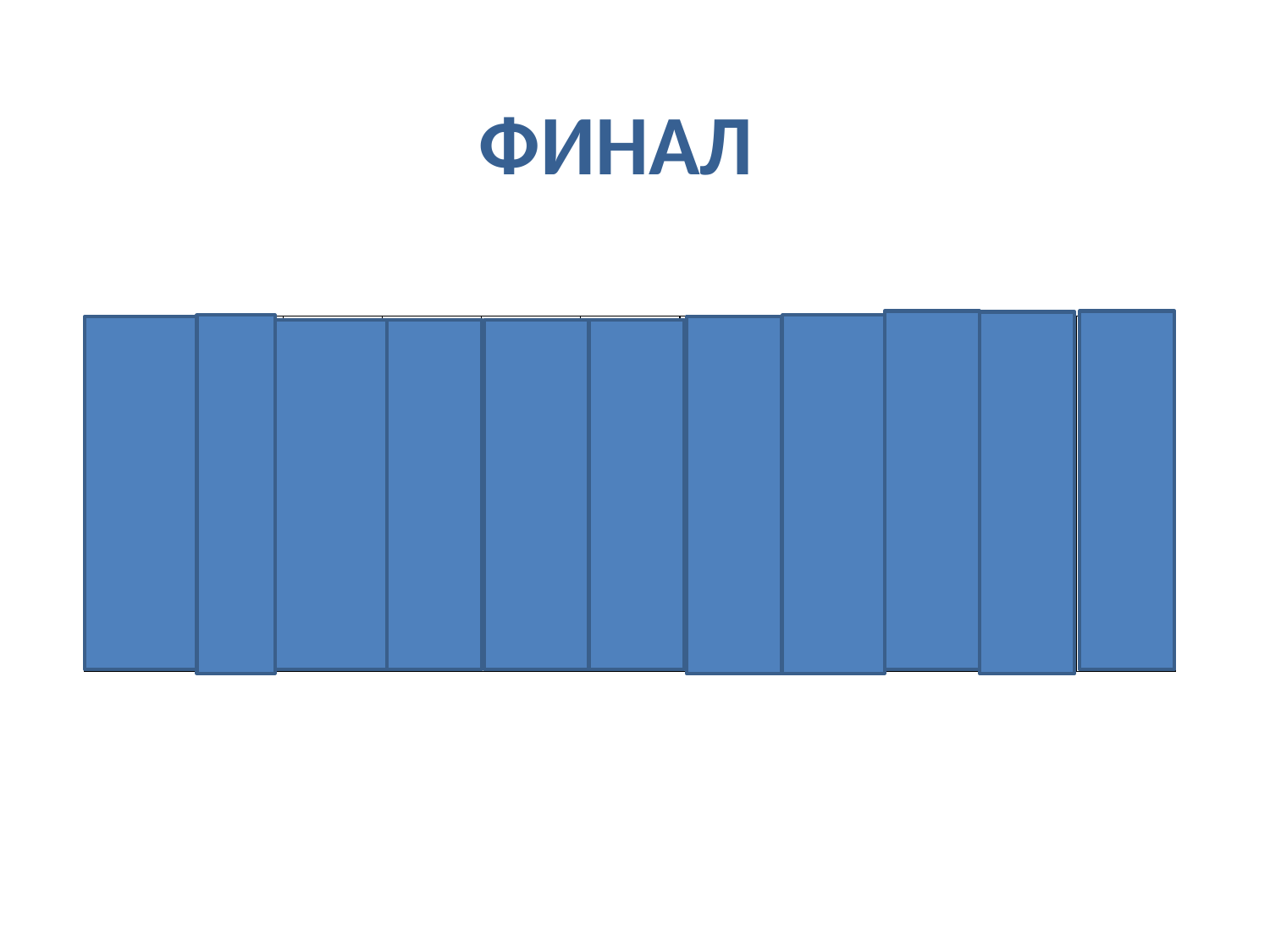

ФИНАЛ

|  |  |  |  |  |  |  |  |  |  |  |
| --- | --- | --- | --- | --- | --- | --- | --- | --- | --- | --- |

Д Е М И Д  О В  С К  И Й